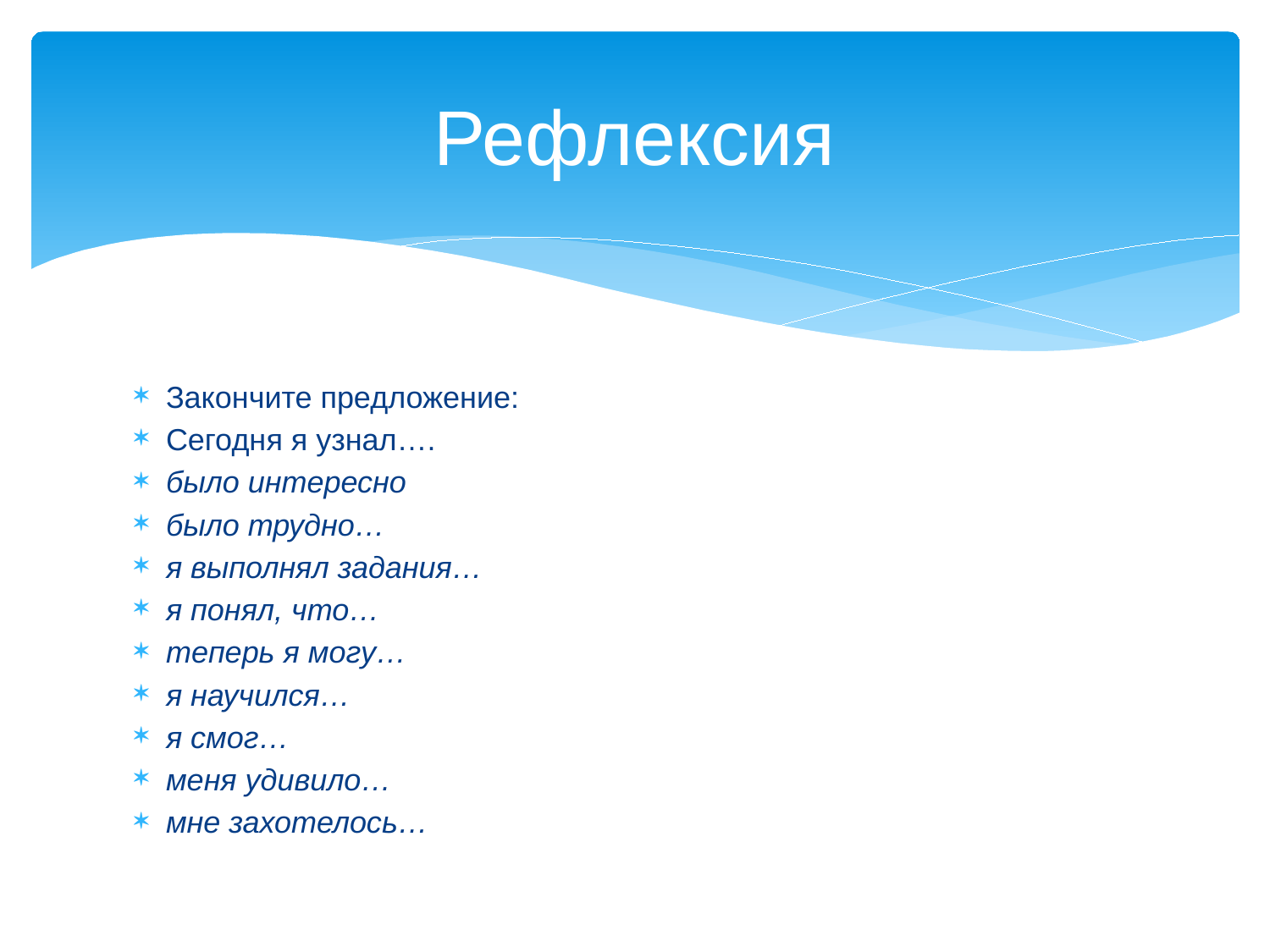

# Рефлексия
Закончите предложение:
Сегодня я узнал….
было интересно
было трудно…
я выполнял задания…
я понял, что…
теперь я могу…
я научился…
я смог…
меня удивило…
мне захотелось…